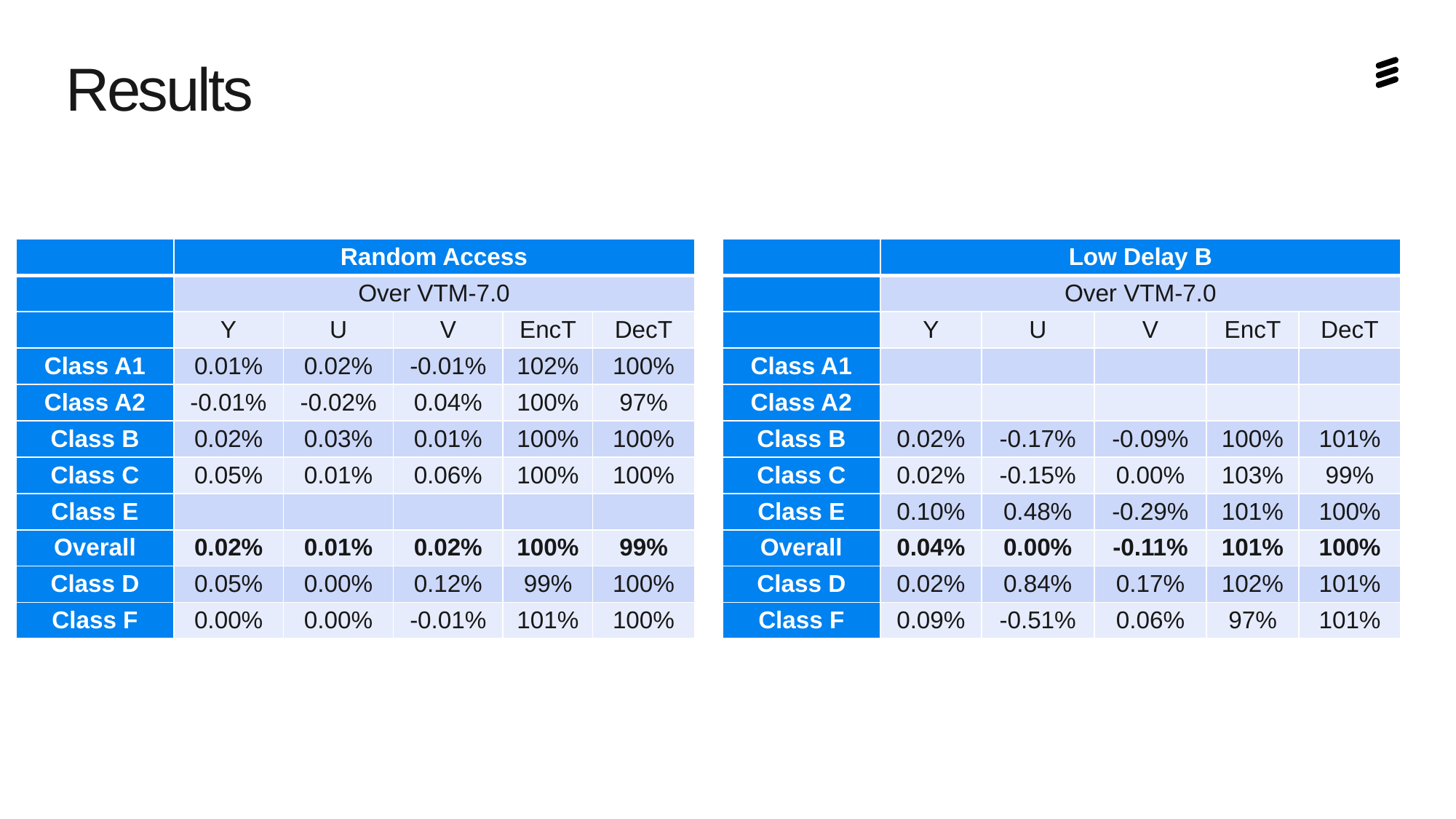

# Results
|  | Random Access |  |  |  |  |
| --- | --- | --- | --- | --- | --- |
|  | Over VTM-7.0 |  |  |  |  |
|  | Y | U | V | EncT | DecT |
| Class A1 | 0.01% | 0.02% | -0.01% | 102% | 100% |
| Class A2 | -0.01% | -0.02% | 0.04% | 100% | 97% |
| Class B | 0.02% | 0.03% | 0.01% | 100% | 100% |
| Class C | 0.05% | 0.01% | 0.06% | 100% | 100% |
| Class E |  |  |  |  |  |
| Overall | 0.02% | 0.01% | 0.02% | 100% | 99% |
| Class D | 0.05% | 0.00% | 0.12% | 99% | 100% |
| Class F | 0.00% | 0.00% | -0.01% | 101% | 100% |
|  | Low Delay B |  |  |  |  |
| --- | --- | --- | --- | --- | --- |
|  | Over VTM-7.0 |  |  |  |  |
|  | Y | U | V | EncT | DecT |
| Class A1 |  |  |  |  |  |
| Class A2 |  |  |  |  |  |
| Class B | 0.02% | -0.17% | -0.09% | 100% | 101% |
| Class C | 0.02% | -0.15% | 0.00% | 103% | 99% |
| Class E | 0.10% | 0.48% | -0.29% | 101% | 100% |
| Overall | 0.04% | 0.00% | -0.11% | 101% | 100% |
| Class D | 0.02% | 0.84% | 0.17% | 102% | 101% |
| Class F | 0.09% | -0.51% | 0.06% | 97% | 101% |